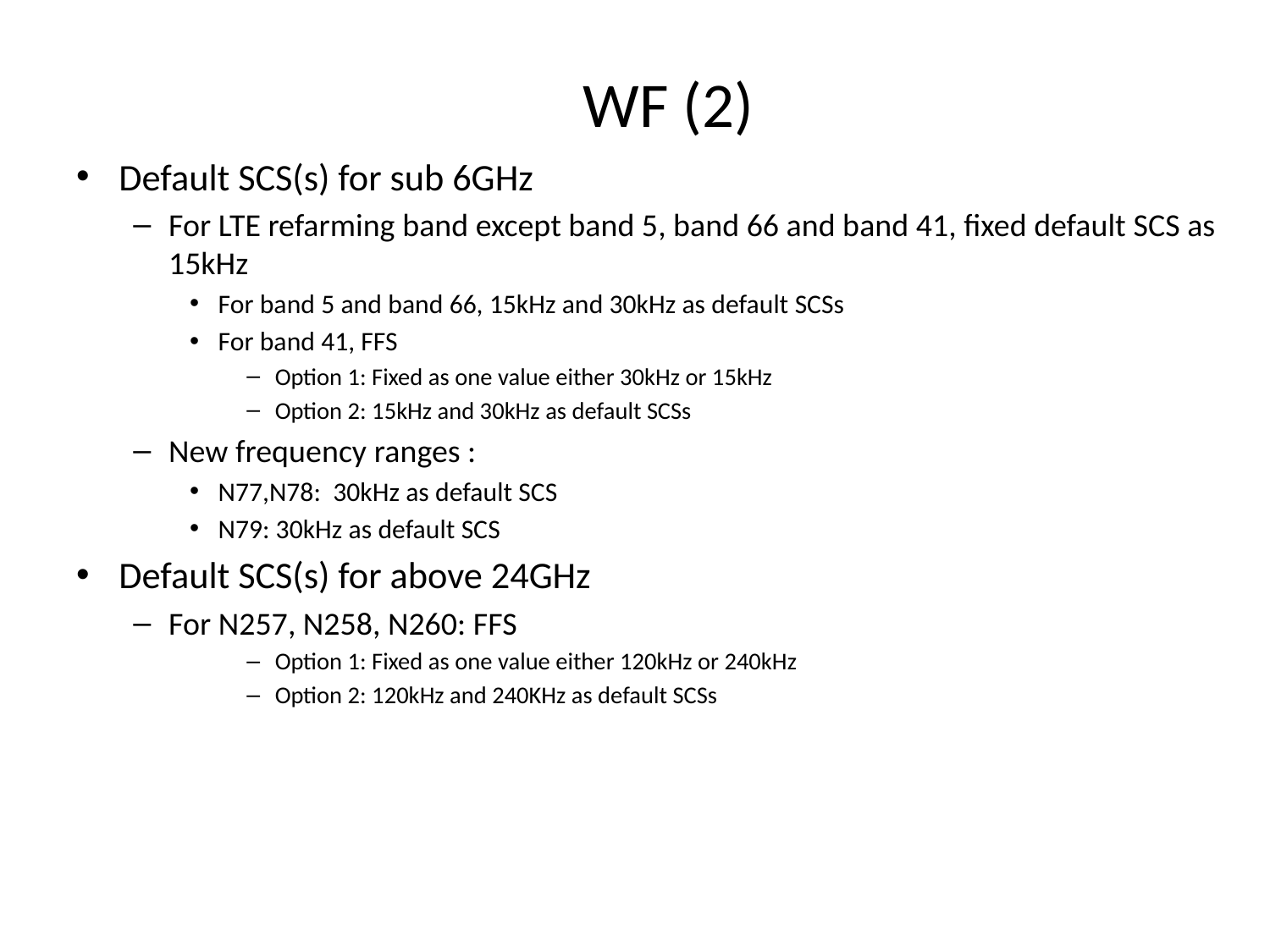

# WF (2)
Default SCS(s) for sub 6GHz
For LTE refarming band except band 5, band 66 and band 41, fixed default SCS as 15kHz
For band 5 and band 66, 15kHz and 30kHz as default SCSs
For band 41, FFS
Option 1: Fixed as one value either 30kHz or 15kHz
Option 2: 15kHz and 30kHz as default SCSs
New frequency ranges :
N77,N78:  30kHz as default SCS
N79: 30kHz as default SCS
Default SCS(s) for above 24GHz
For N257, N258, N260: FFS
Option 1: Fixed as one value either 120kHz or 240kHz
Option 2: 120kHz and 240KHz as default SCSs